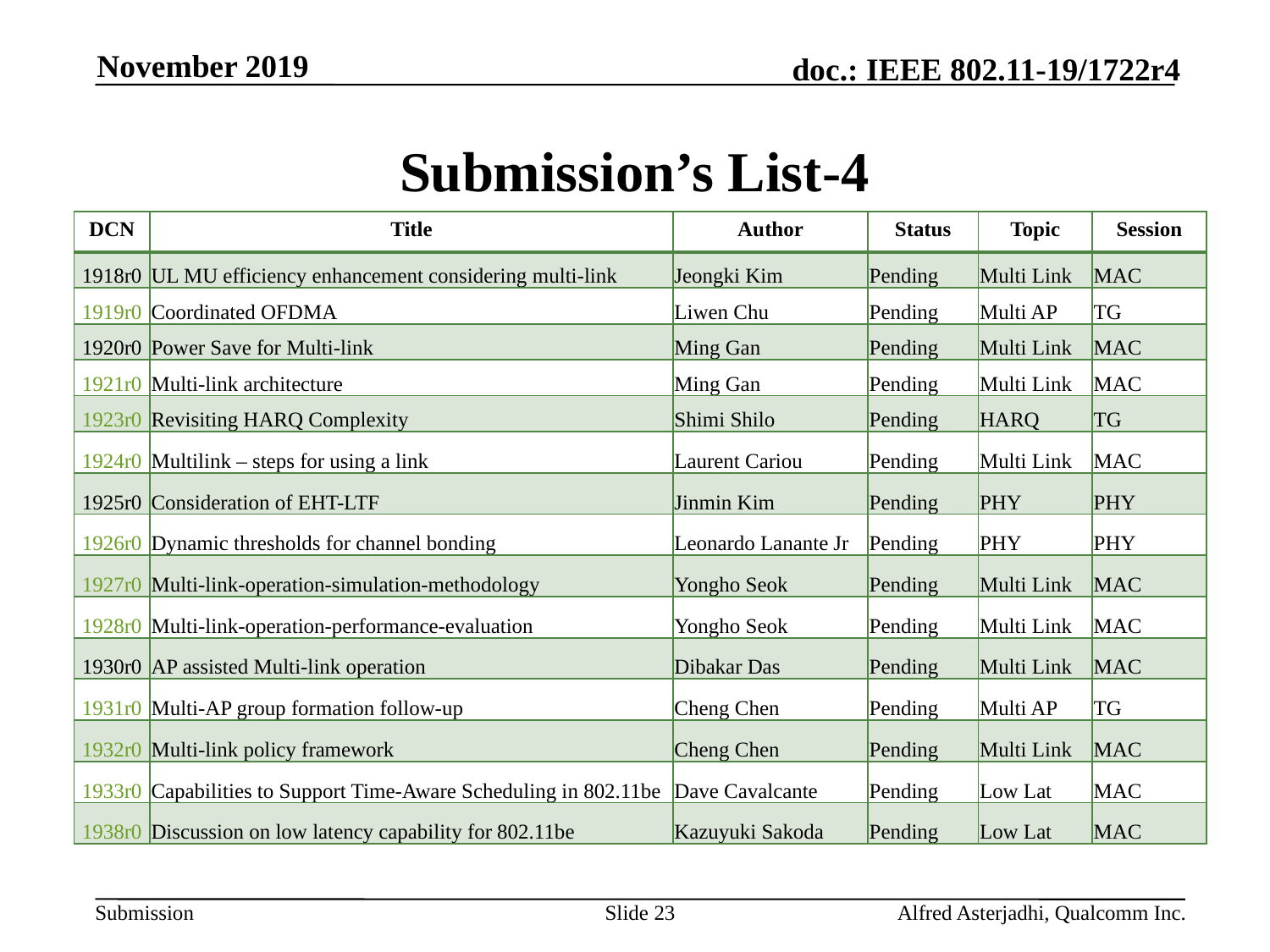

November 2019
# Submission’s List-4
| DCN | Title | Author | Status | Topic | Session |
| --- | --- | --- | --- | --- | --- |
| 1918r0 | UL MU efficiency enhancement considering multi-link | Jeongki Kim | Pending | Multi Link | MAC |
| 1919r0 | Coordinated OFDMA | Liwen Chu | Pending | Multi AP | TG |
| 1920r0 | Power Save for Multi-link | Ming Gan | Pending | Multi Link | MAC |
| 1921r0 | Multi-link architecture | Ming Gan | Pending | Multi Link | MAC |
| 1923r0 | Revisiting HARQ Complexity | Shimi Shilo | Pending | HARQ | TG |
| 1924r0 | Multilink – steps for using a link | Laurent Cariou | Pending | Multi Link | MAC |
| 1925r0 | Consideration of EHT-LTF | Jinmin Kim | Pending | PHY | PHY |
| 1926r0 | Dynamic thresholds for channel bonding | Leonardo Lanante Jr | Pending | PHY | PHY |
| 1927r0 | Multi-link-operation-simulation-methodology | Yongho Seok | Pending | Multi Link | MAC |
| 1928r0 | Multi-link-operation-performance-evaluation | Yongho Seok | Pending | Multi Link | MAC |
| 1930r0 | AP assisted Multi-link operation | Dibakar Das | Pending | Multi Link | MAC |
| 1931r0 | Multi-AP group formation follow-up | Cheng Chen | Pending | Multi AP | TG |
| 1932r0 | Multi-link policy framework | Cheng Chen | Pending | Multi Link | MAC |
| 1933r0 | Capabilities to Support Time-Aware Scheduling in 802.11be | Dave Cavalcante | Pending | Low Lat | MAC |
| 1938r0 | Discussion on low latency capability for 802.11be | Kazuyuki Sakoda | Pending | Low Lat | MAC |
Slide 23
Alfred Asterjadhi, Qualcomm Inc.